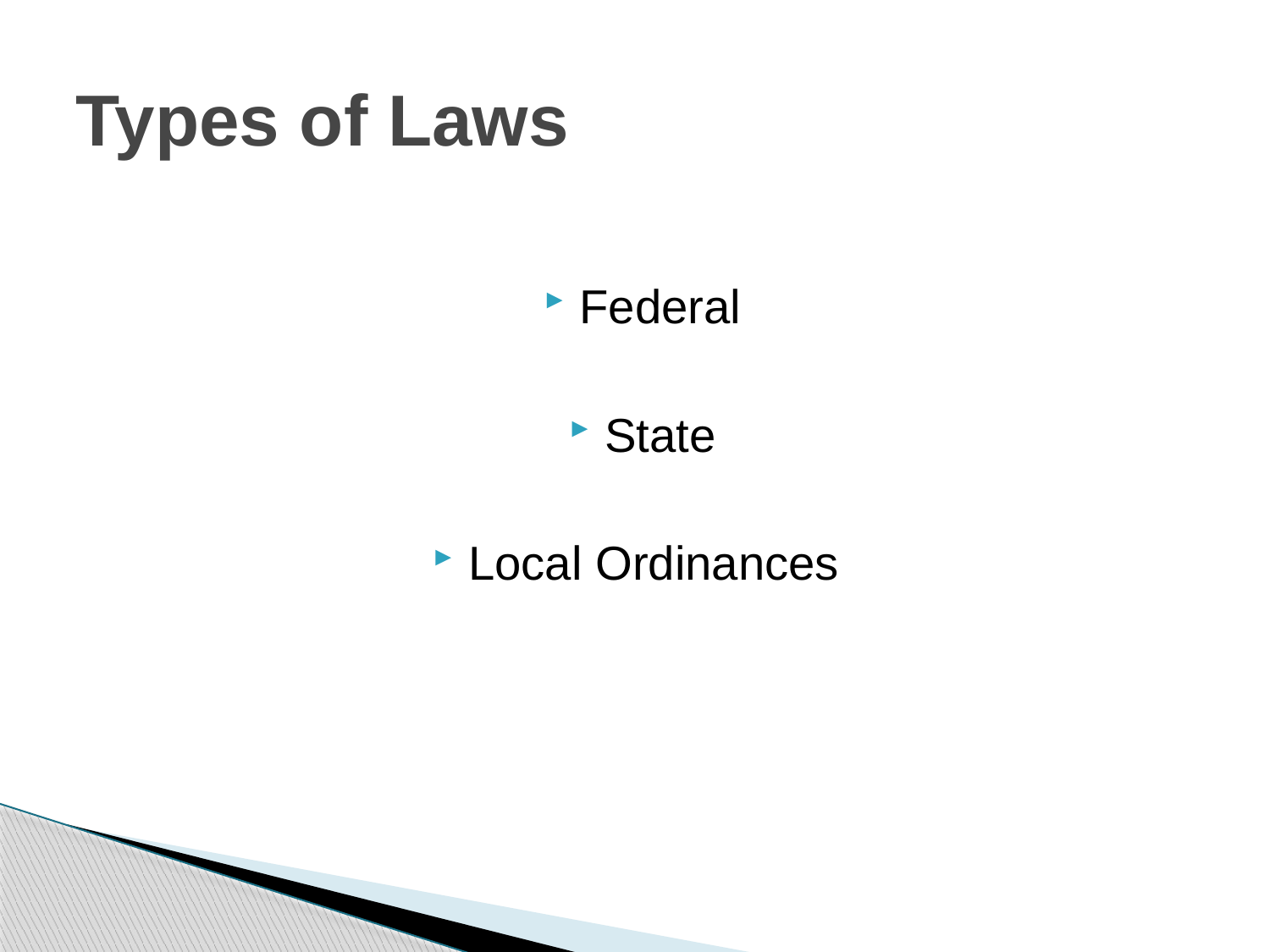

# Types of Laws

Federal

State

Local Ordinances